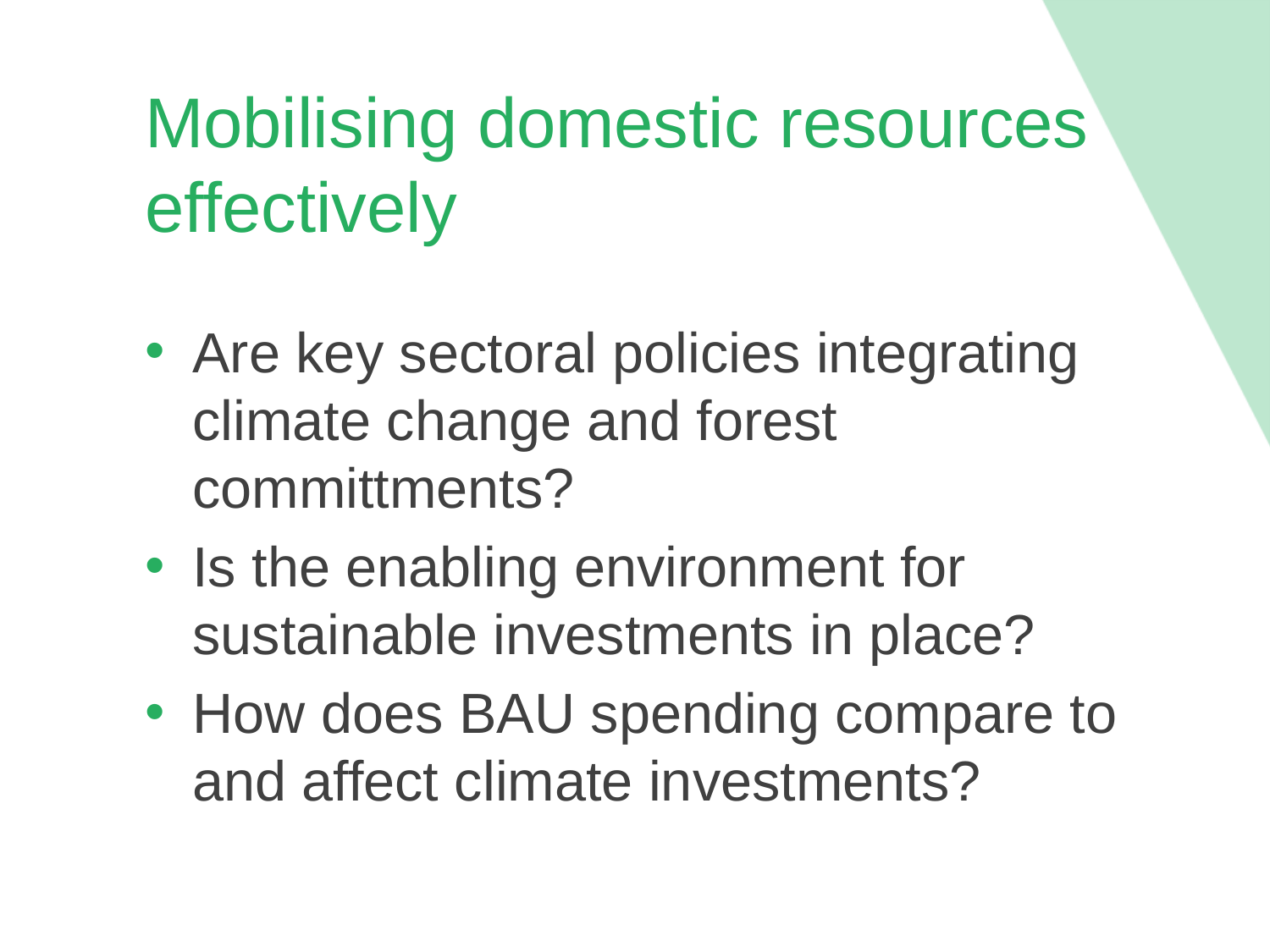

# Mobilising domestic resources effectively
Are key sectoral policies integrating climate change and forest committments?
Is the enabling environment for sustainable investments in place?
How does BAU spending compare to and affect climate investments?